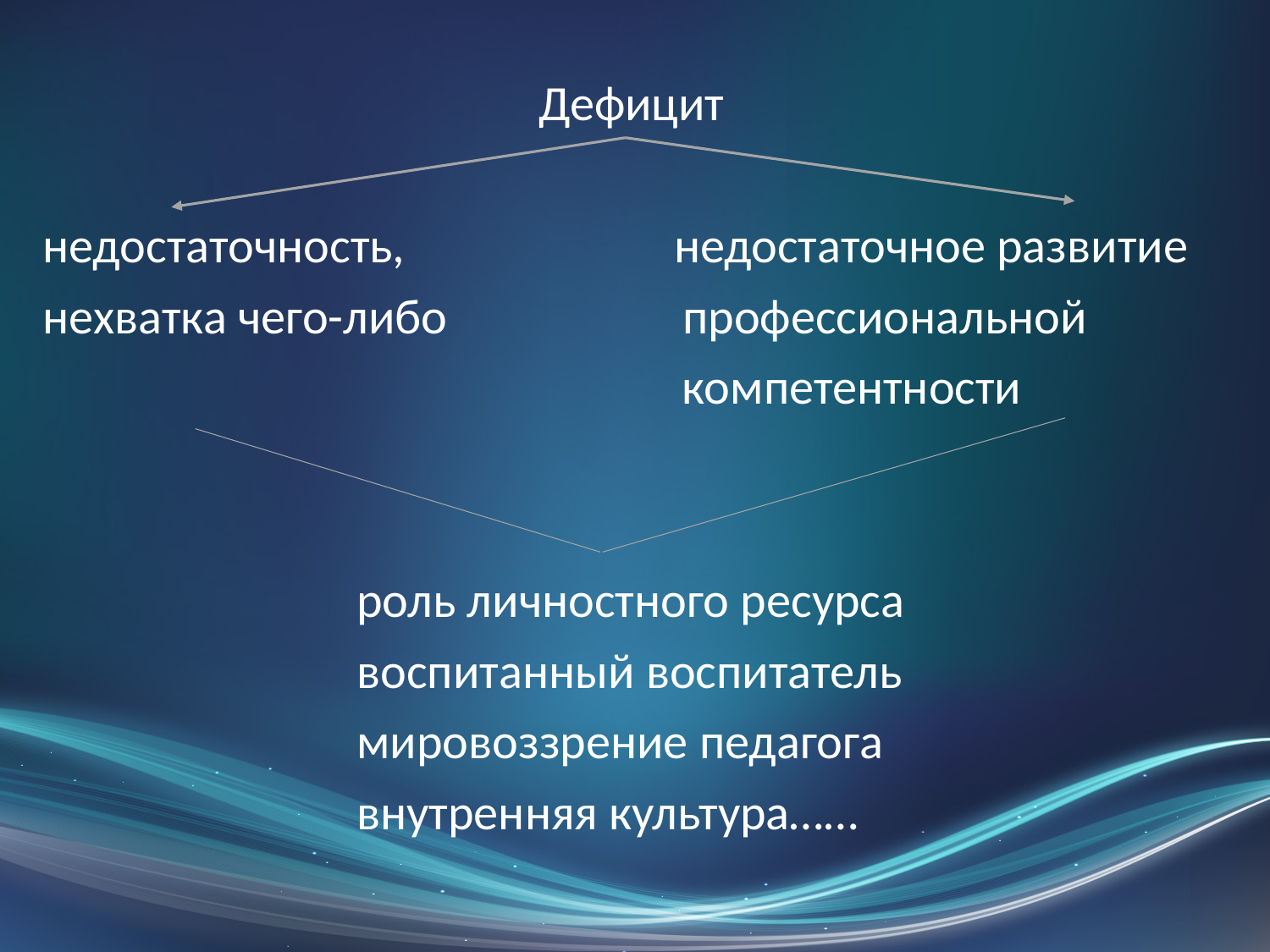

Дефицит

недостаточность,                        недостаточное развитие
нехватка чего-либо                     профессиональной
                                                         компетентности

                            роль личностного ресурса
                            воспитанный воспитатель
                            мировоззрение педагога
                            внутренняя культура……